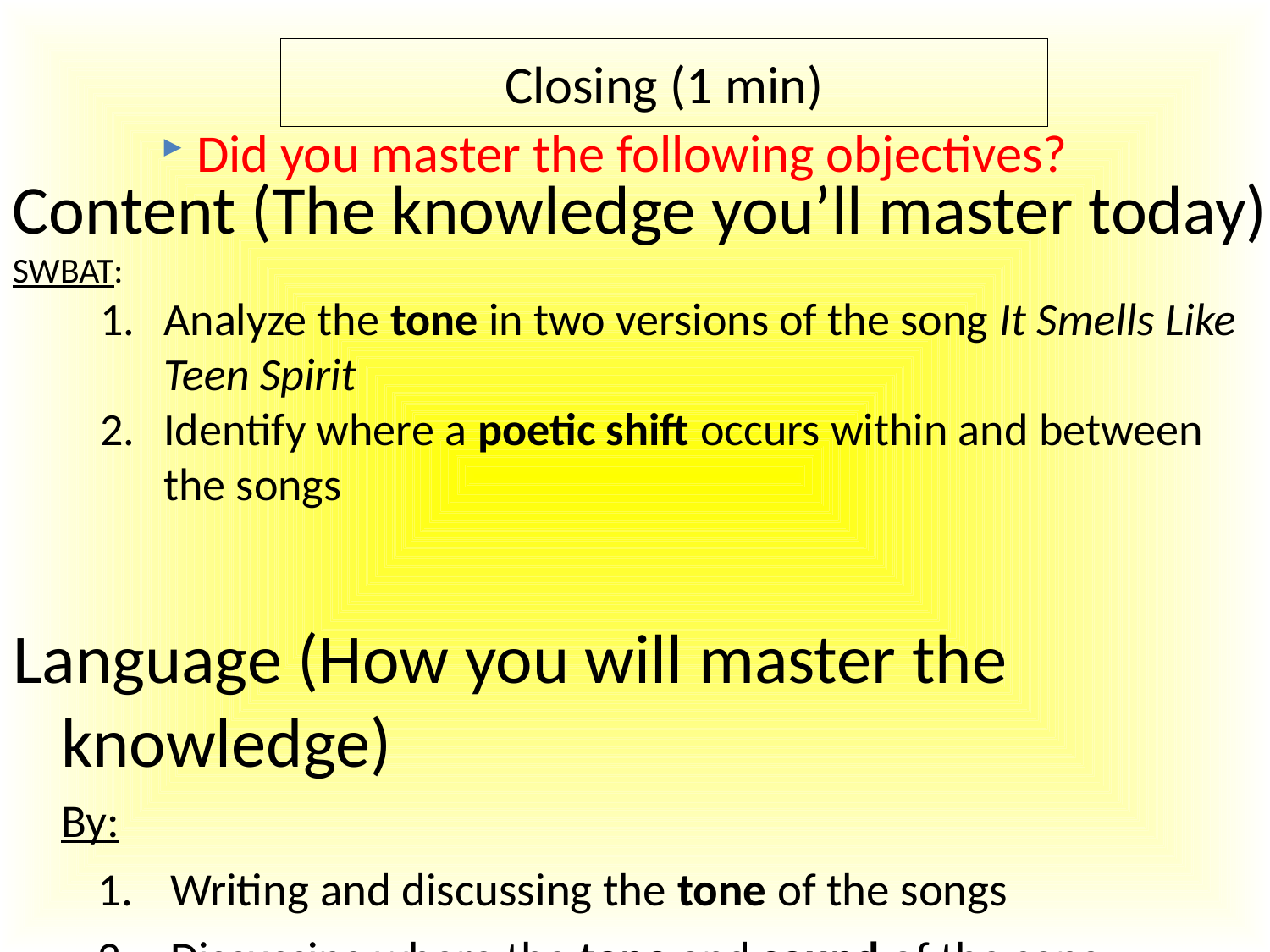

Content (The knowledge you’ll master today)
SWBAT:
Create rough draft classroom norms for 10 different situations
Create class-wide final-draft classroom norms for 10 different situations
Define the word “norm” and explain why it is important to have norms

# Closing (1 min)
Did you master the following objectives?
Content (The knowledge you’ll master today)
SWBAT:
Analyze the tone in two versions of the song It Smells Like Teen Spirit
Identify where a poetic shift occurs within and between the songs

Language (How you will master the knowledge)
	By:
Writing and discussing the tone of the songs
Discussing where the tone and sound of the song changes